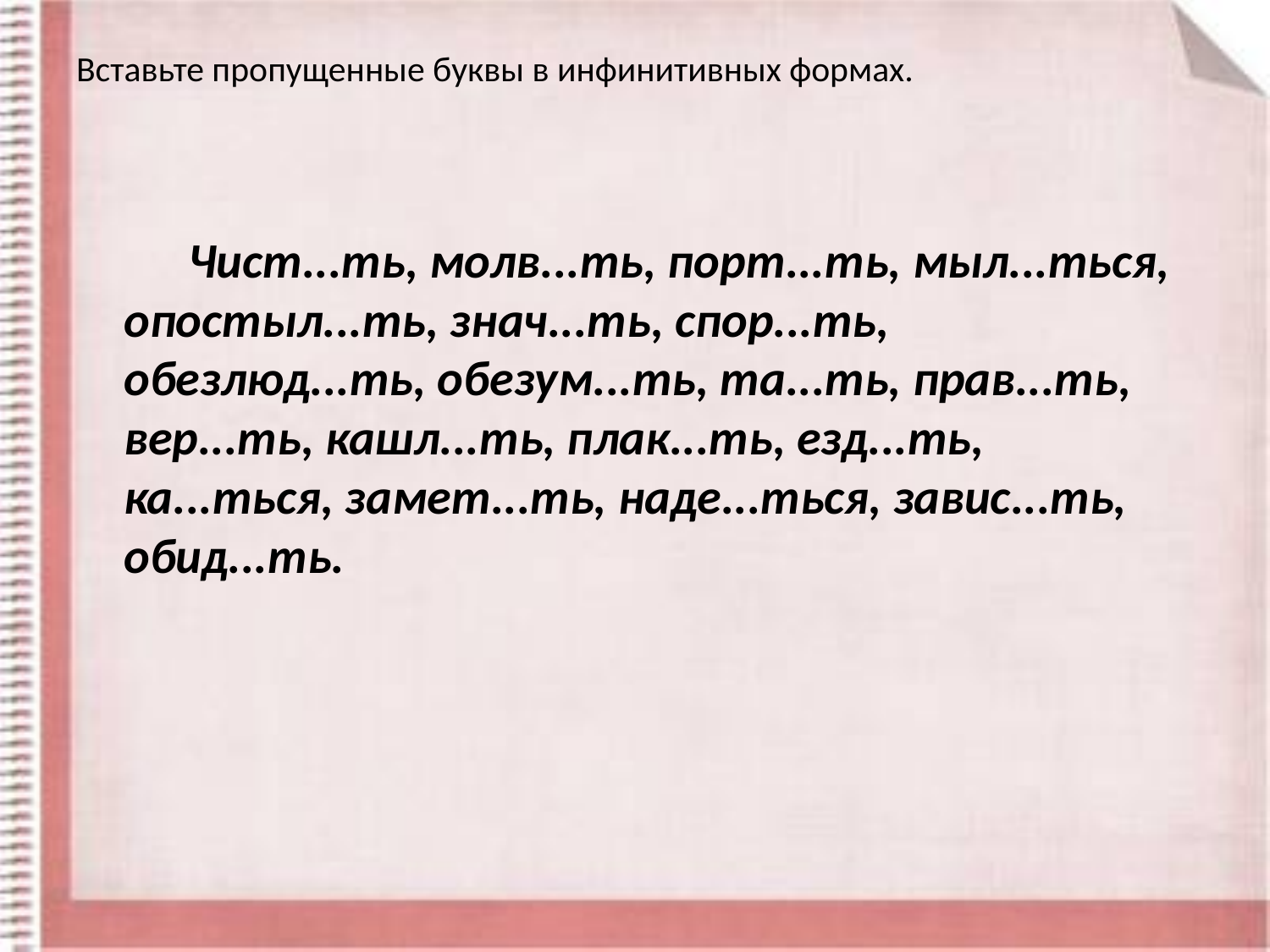

# Вставьте пропущенные буквы в инфинитивных формах.
          Чист...ть, молв...ть, порт...ть, мыл...ться, опостыл...ть, знач...ть, спор...ть, обезлюд...ть, обезум...ть, та...ть, прав...ть, вер...ть, кашл...ть, плак...ть, езд...ть, ка...ться, замет...ть, наде...ться, завис...ть, обид...ть.